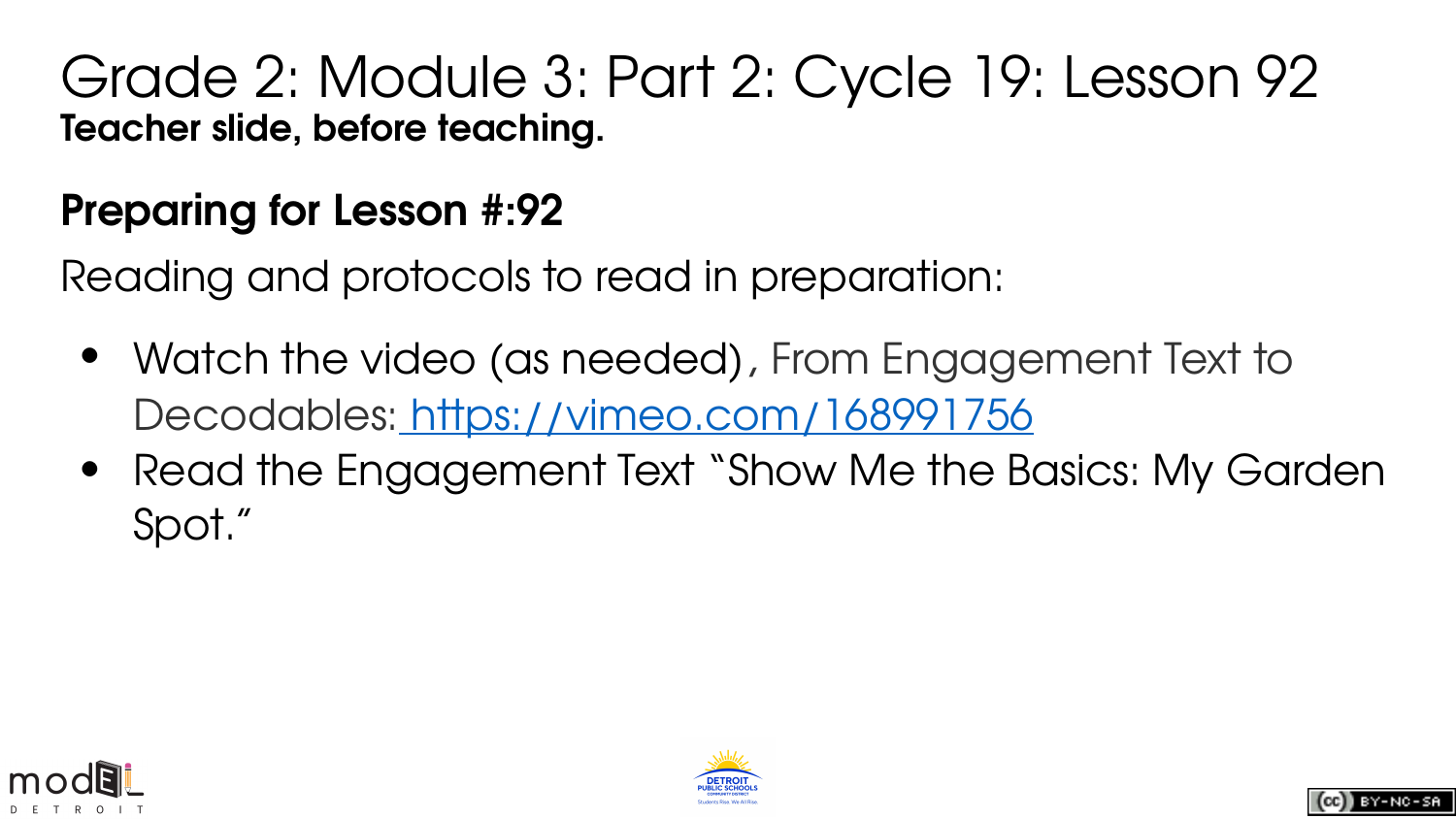

# Grade 2: Module 3: Part 2: Cycle 19: Lesson 92
Teacher slide, before teaching.
Preparing for Lesson #:92
Reading and protocols to read in preparation:
Watch the video (as needed), From Engagement Text to Decodables: https://vimeo.com/168991756
Read the Engagement Text “Show Me the Basics: My Garden Spot.”